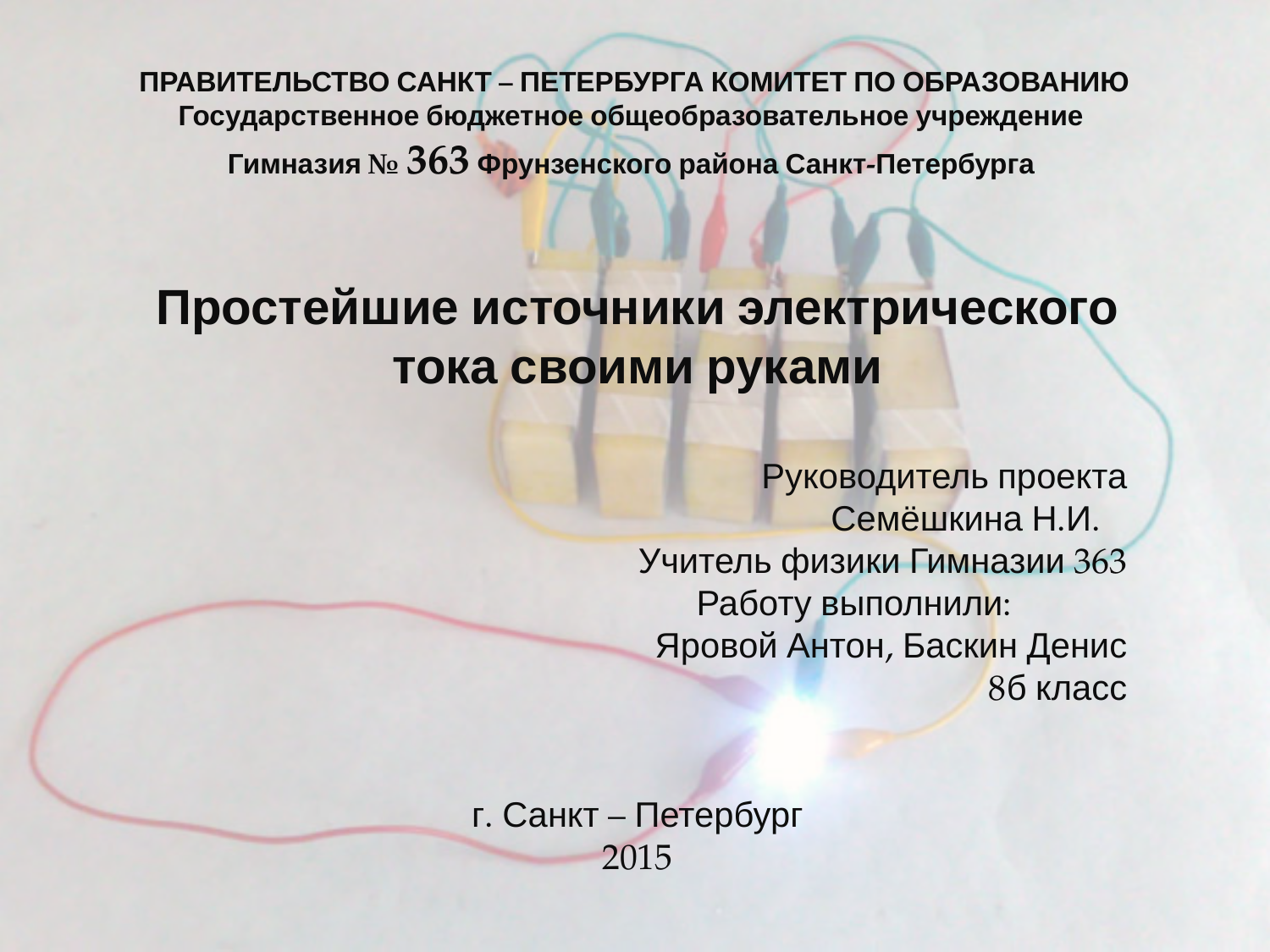

ПРАВИТЕЛЬСТВО САНКТ – ПЕТЕРБУРГА КОМИТЕТ ПО ОБРАЗОВАНИЮ
Государственное бюджетное общеобразовательное учреждение
Гимназия № 363 Фрунзенского района Санкт-Петербурга
Простейшие источники электрического тока своими руками

                                             Руководитель проекта
                   Семёшкина Н.И.
                          Учитель физики Гимназии 363
                                     Работу выполнили:
                    Яровой Антон, Баскин Денис
                  8б класс

г. Санкт – Петербург
2015